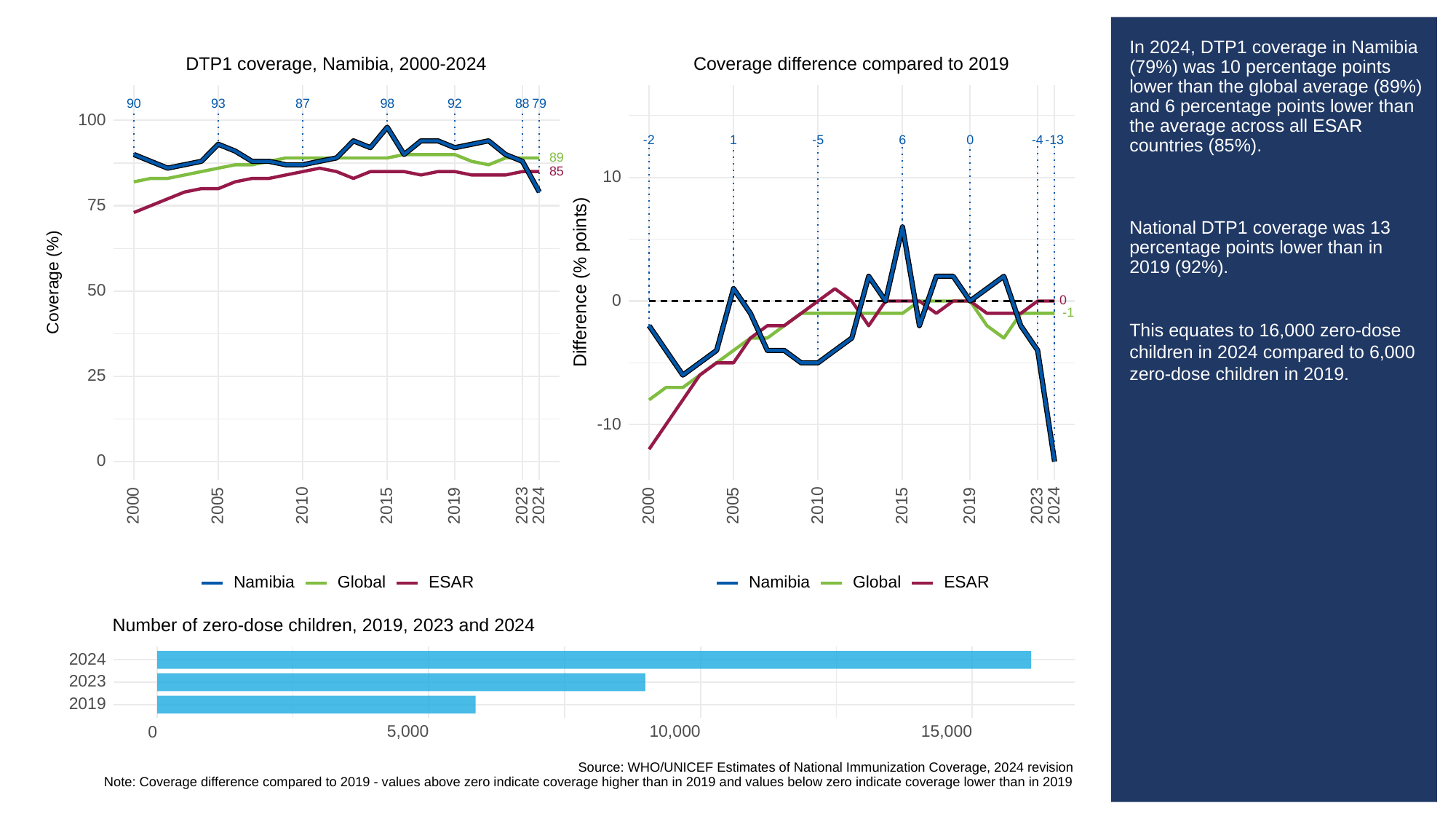

# In 2024, DTP1 coverage in Namibia (79%) was 10 percentage points lower than the global average (89%) and 6 percentage points lower than the average across all ESAR countries (85%).

National DTP1 coverage was 13 percentage points lower than in 2019 (92%).

This equates to 16,000 zero-dose children in 2024 compared to 6,000 zero-dose children in 2019.

Coverage difference compared to 2019
DTP1 coverage, Namibia, 2000-2024

93
90
87
98
92
88
79

100

-13
6
0
-2
1
-5
-4

89

85

10

75

Difference (% points)
Coverage (%)
50

0
0

-1

25

-10

0

2023
2023
2000
2005
2010
2015
2019
2024
2000
2005
2010
2015
2019
2024
Global
ESAR
Global
ESAR
Namibia
Namibia

Number of zero-dose children, 2019, 2023 and 2024

2024

2023

2019

5,000
10,000
15,000
0
Source: WHO/UNICEF Estimates of National Immunization Coverage, 2024 revision
Note: Coverage difference compared to 2019 - values above zero indicate coverage higher than in 2019 and values below zero indicate coverage lower than in 2019